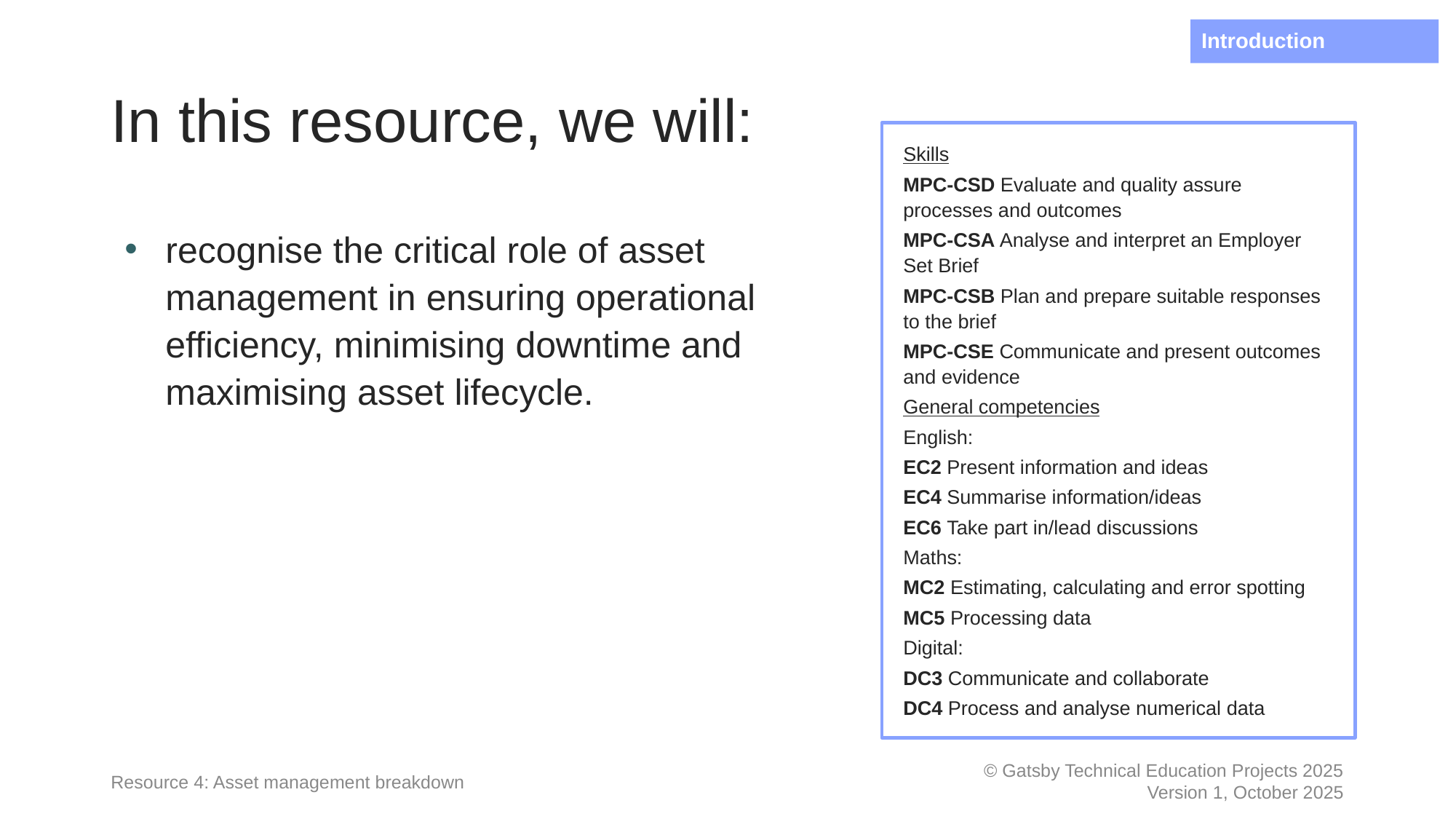

Introduction
# In this resource, we will:
Skills
MPC-CSD Evaluate and quality assure processes and outcomes
MPC-CSA Analyse and interpret an Employer Set Brief
MPC-CSB Plan and prepare suitable responses to the brief
MPC-CSE Communicate and present outcomes and evidence
General competencies
English:
EC2 Present information and ideas
EC4 Summarise information/ideas
EC6 Take part in/lead discussions
Maths:
MC2 Estimating, calculating and error spotting
MC5 Processing data
Digital:
DC3 Communicate and collaborate
DC4 Process and analyse numerical data
recognise the critical role of asset management in ensuring operational efficiency, minimising downtime and maximising asset lifecycle.
Resource 4: Asset management breakdown